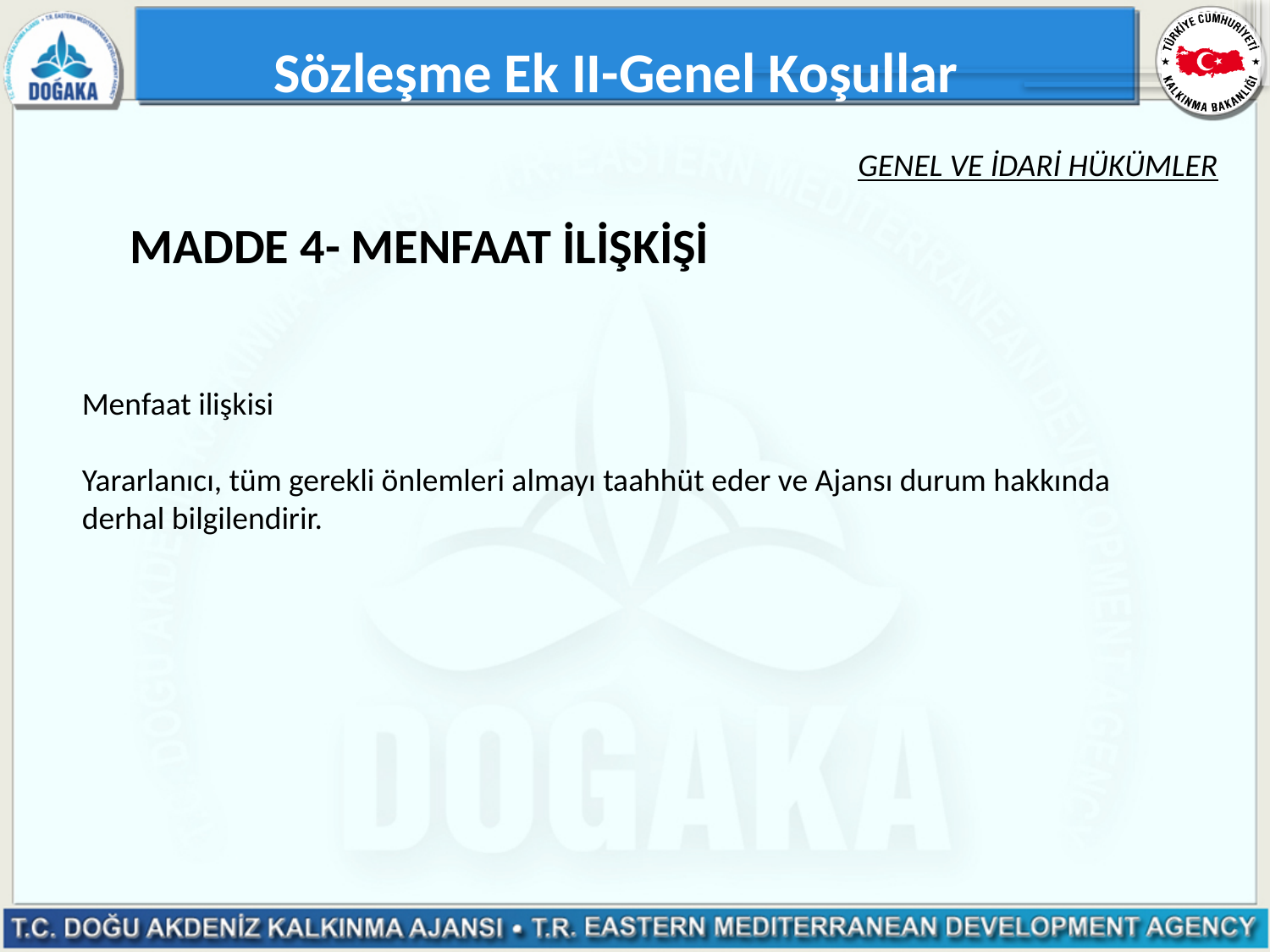

Sözleşme Ek II-Genel Koşullar
Genel ve İdarİ hükümler
# MADDE 4- MENFAAT İLİŞKİŞİ
Menfaat ilişkisi

Yararlanıcı, tüm gerekli önlemleri almayı taahhüt eder ve Ajansı durum hakkında derhal bilgilendirir.